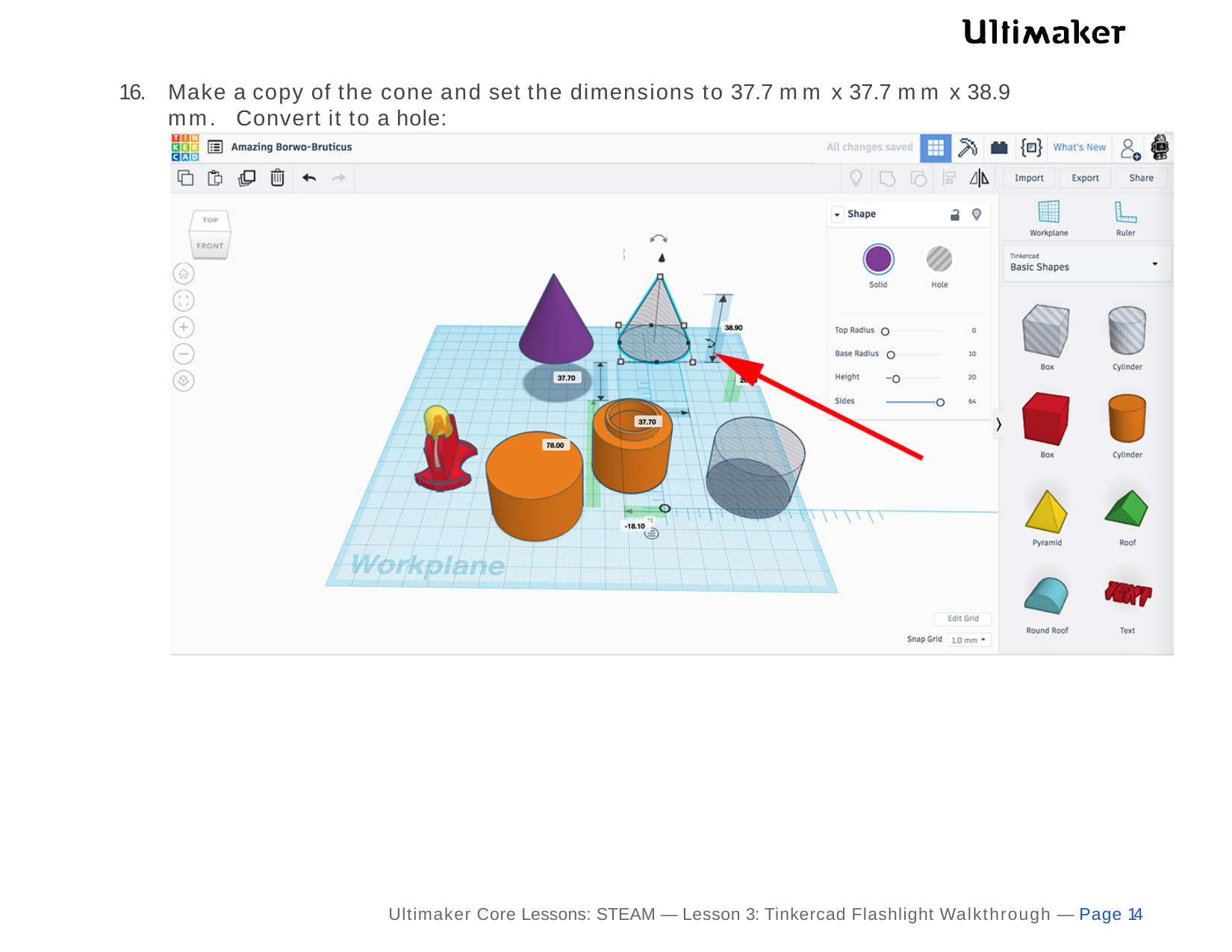

16.	Make a copy of the cone and set the dimensions to 37.7 mm x 37.7 mm x 38.9 mm.  Convert it to a hole:

Ultimaker Core Lessons: STEAM — Lesson 3: Tinkercad Flashlight Walkthrough — Page 14